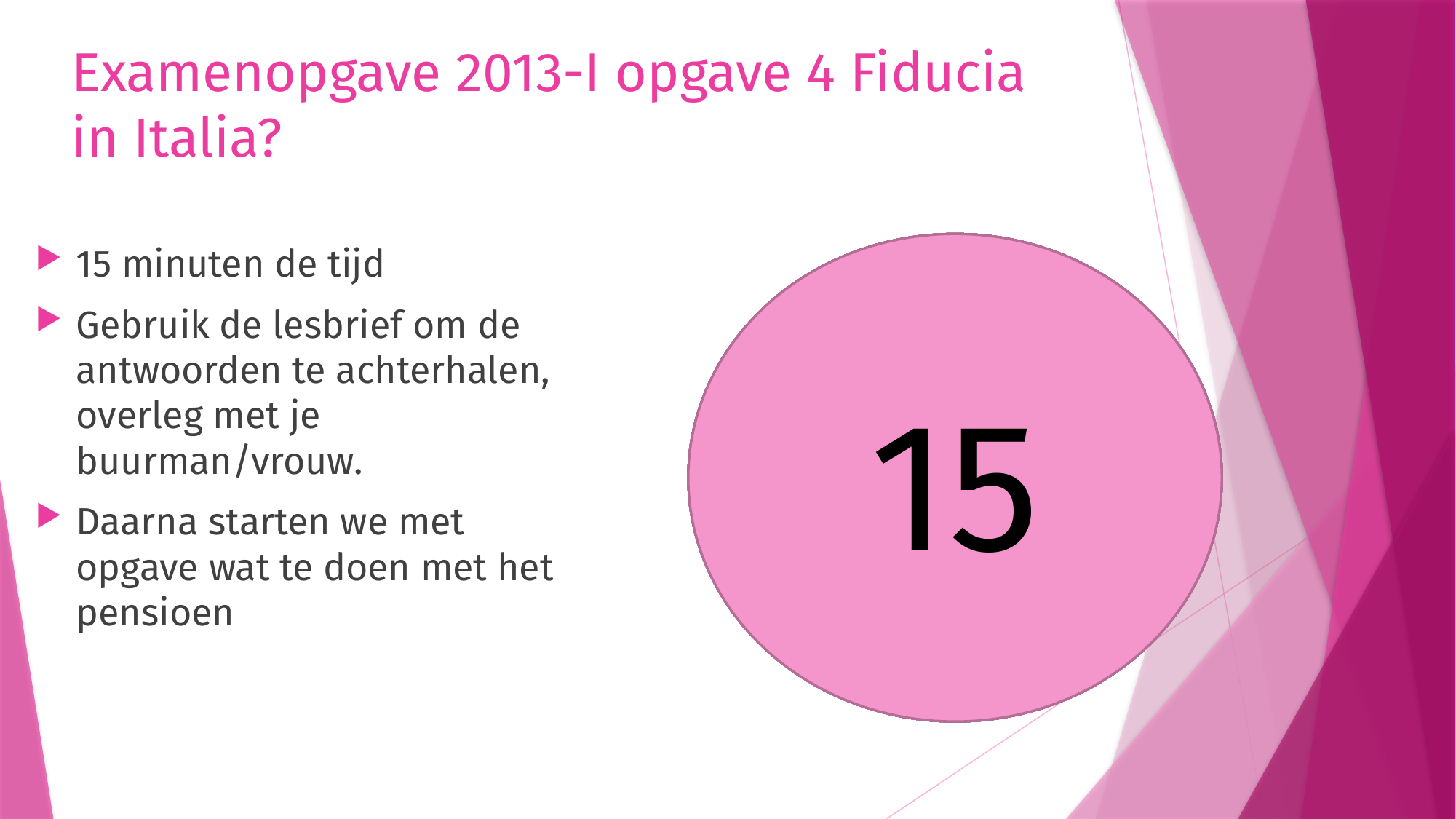

# Examenopgave 2013-I opgave 4 Fiducia in Italia?
15
14
15 minuten de tijd
Gebruik de lesbrief om de antwoorden te achterhalen, overleg met je buurman/vrouw.
Daarna starten we met opgave wat te doen met het pensioen

12
13
11
10
8
9
5
6
7
4
3
1
2